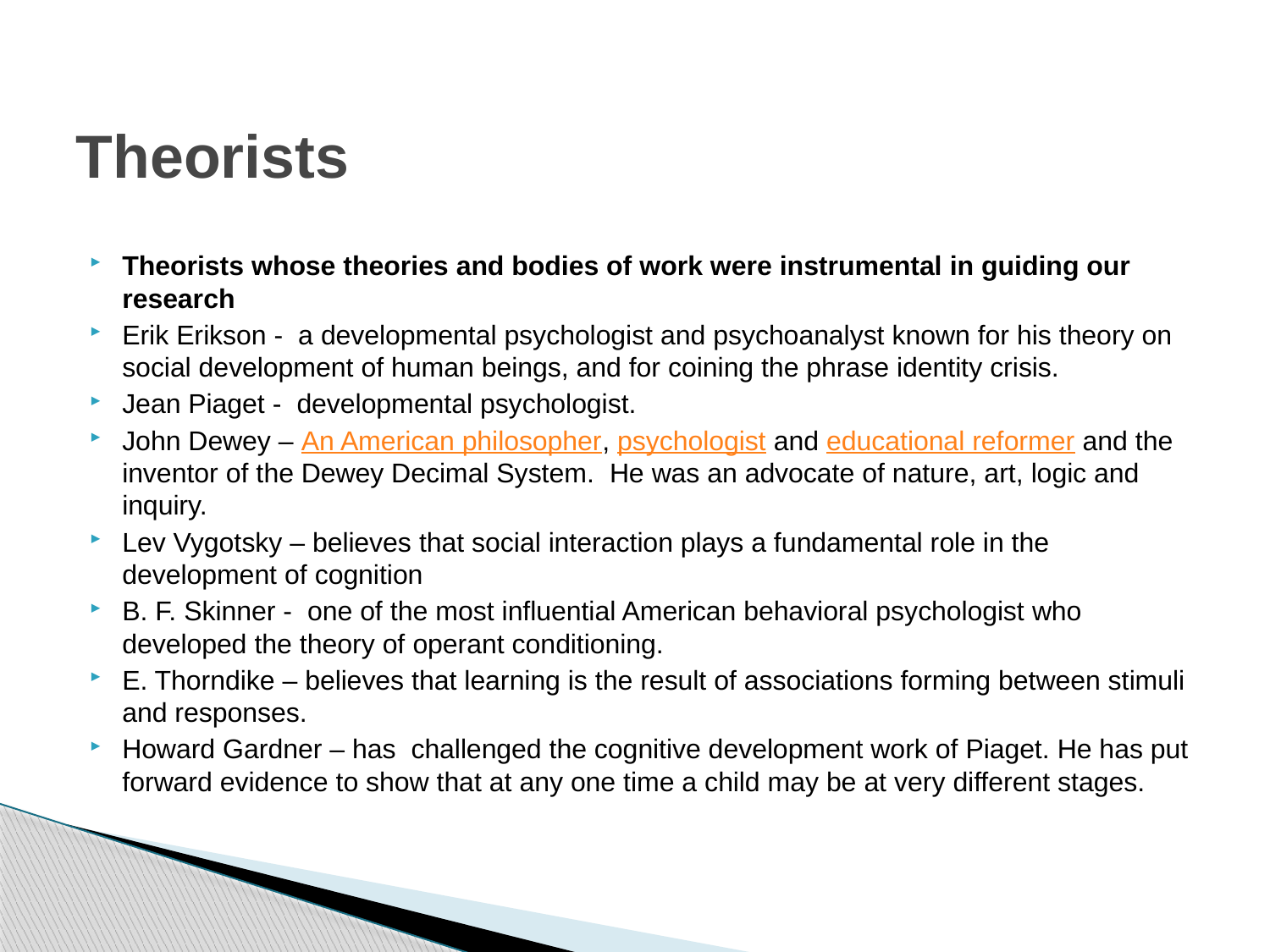

# Theorists

Theorists whose theories and bodies of work were instrumental in guiding our research
Erik Erikson -  a developmental psychologist and psychoanalyst known for his theory on social development of human beings, and for coining the phrase identity crisis.
Jean Piaget -  developmental psychologist.
John Dewey – An American philosopher, psychologist and educational reformer and the inventor of the Dewey Decimal System.  He was an advocate of nature, art, logic and inquiry.
Lev Vygotsky – believes that social interaction plays a fundamental role in the development of cognition
B. F. Skinner -  one of the most influential American behavioral psychologist who developed the theory of operant conditioning.
E. Thorndike – believes that learning is the result of associations forming between stimuli and responses.
Howard Gardner – has  challenged the cognitive development work of Piaget. He has put forward evidence to show that at any one time a child may be at very different stages.